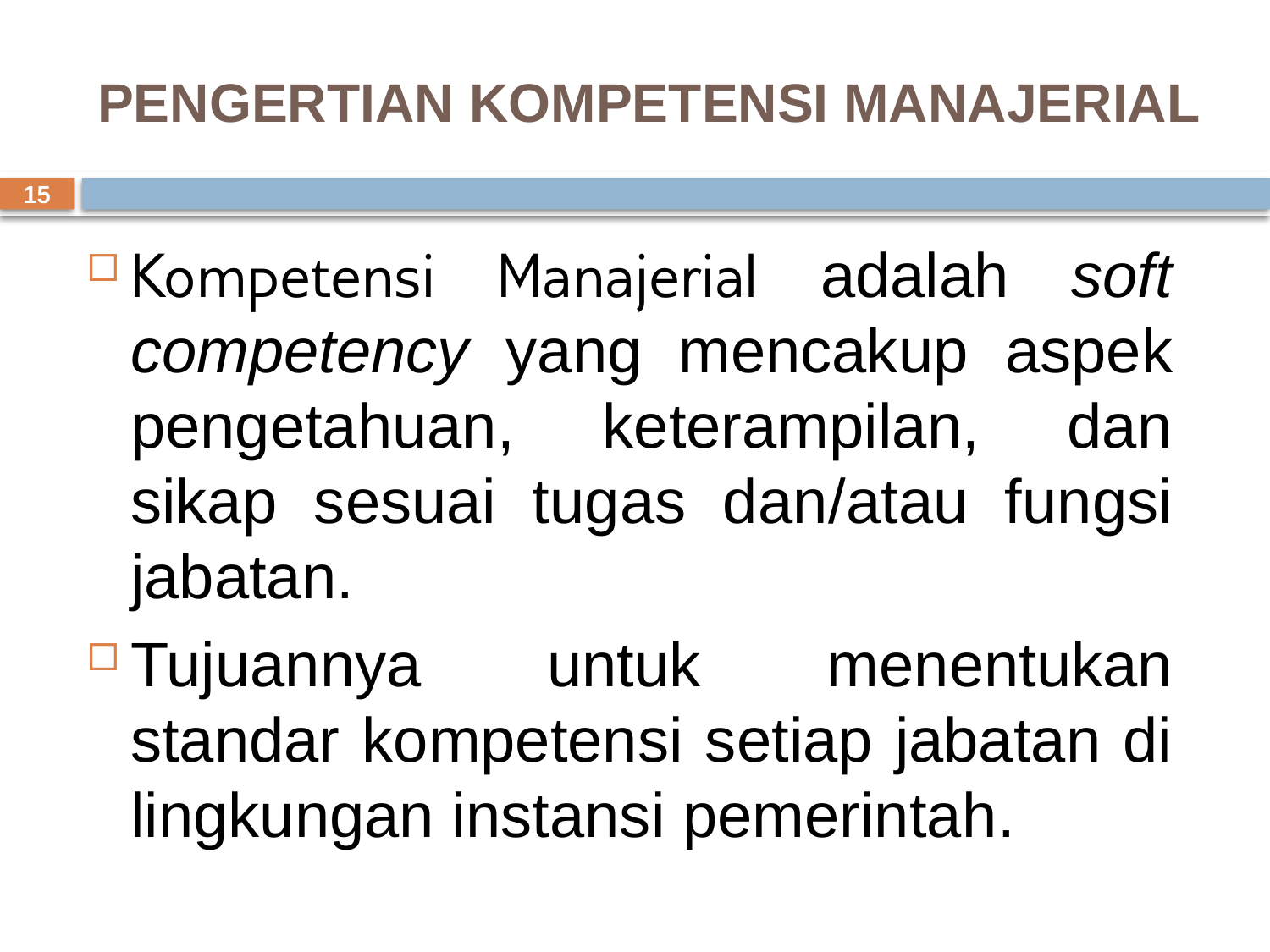

# PENGERTIAN KOMPETENSI MANAJERIAL
15
Kompetensi Manajerial adalah soft competency yang mencakup aspek pengetahuan, keterampilan, dan sikap sesuai tugas dan/atau fungsi jabatan.
Tujuannya untuk menentukan standar kompetensi setiap jabatan di lingkungan instansi pemerintah.